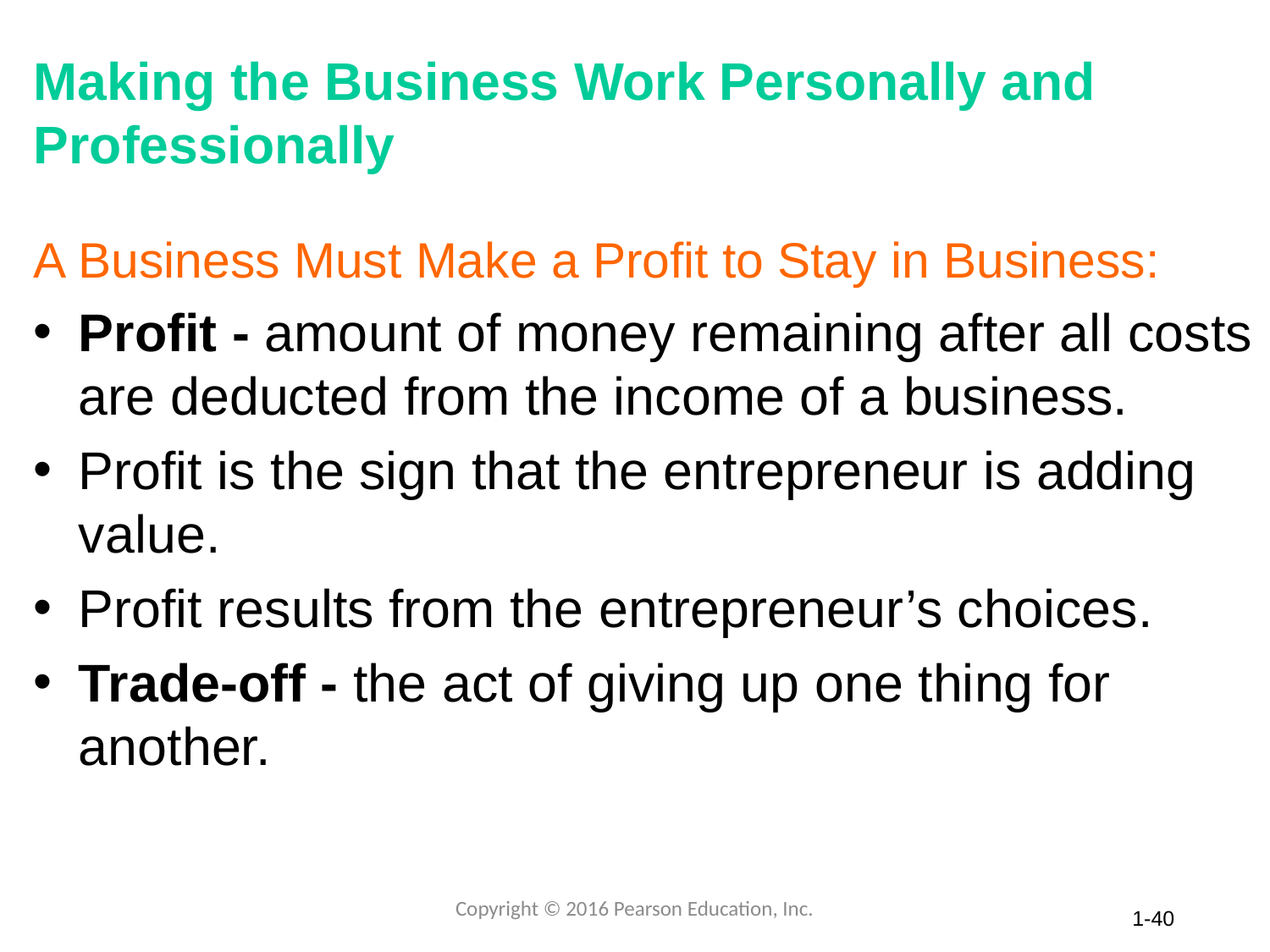

# Making the Business Work Personally and Professionally
A Business Must Make a Profit to Stay in Business:
Profit - amount of money remaining after all costs are deducted from the income of a business.
Profit is the sign that the entrepreneur is adding value.
Profit results from the entrepreneur’s choices.
Trade-off - the act of giving up one thing for another.
Copyright © 2016 Pearson Education, Inc.